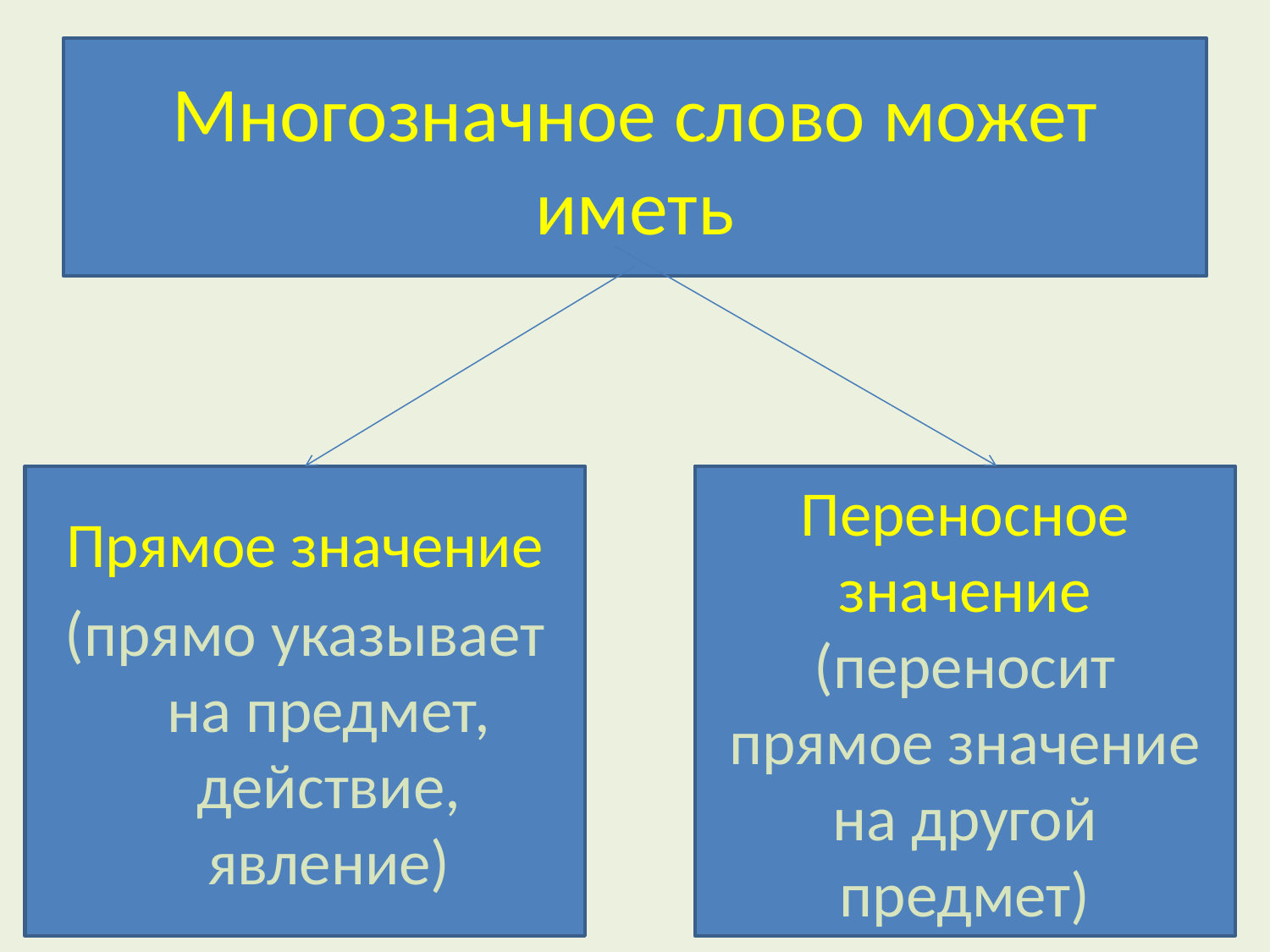

# Многозначное слово может иметь
Переносное значение
(переносит прямое значение на другой предмет)
Прямое значение
(прямо указывает на предмет, действие, явление)